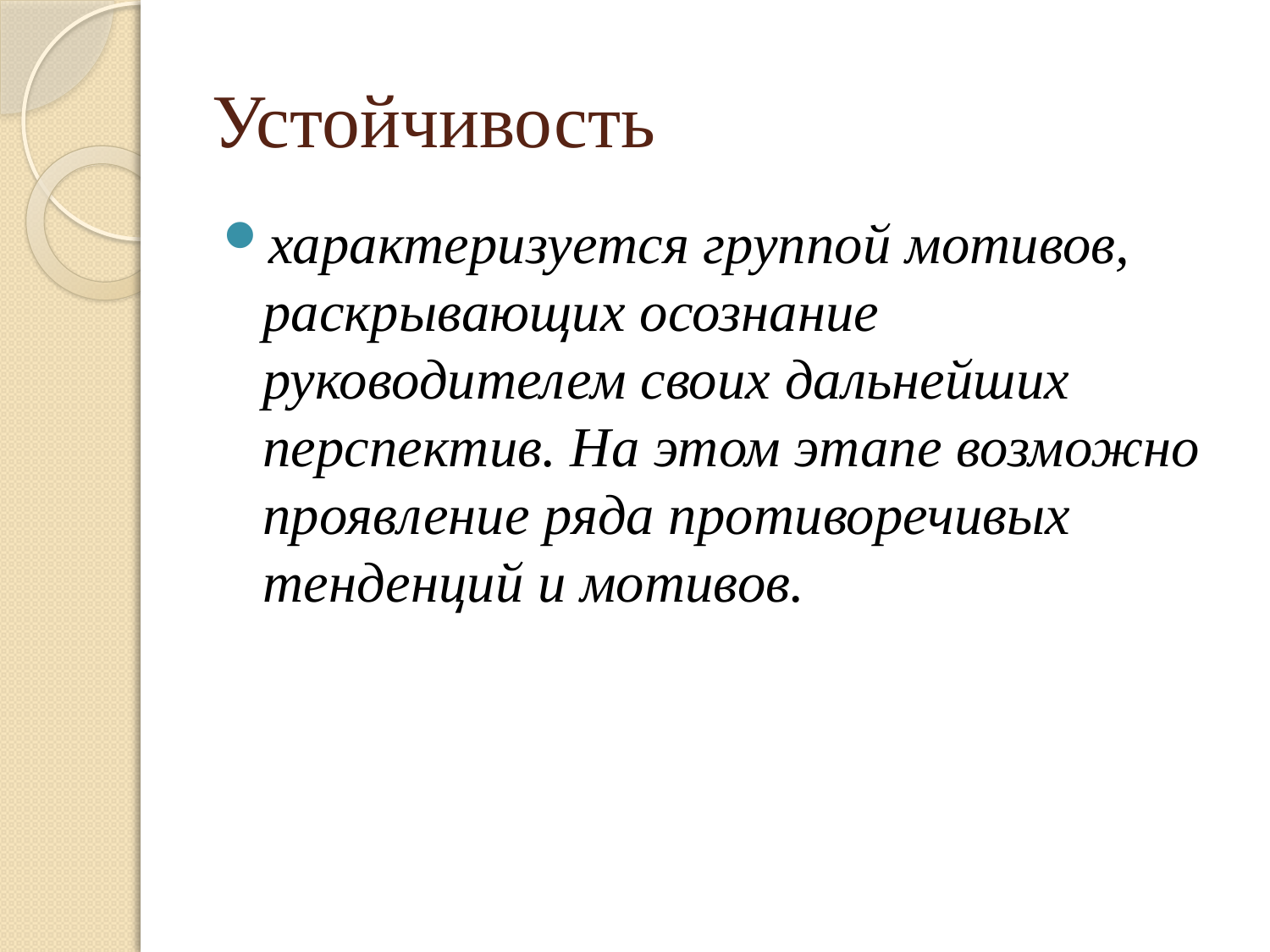

# Устойчивость
характеризуется группой мотивов, раскрывающих осознание руководителем своих дальнейших перспектив. На этом этапе возможно проявление ряда противоречивых тенденций и мотивов.